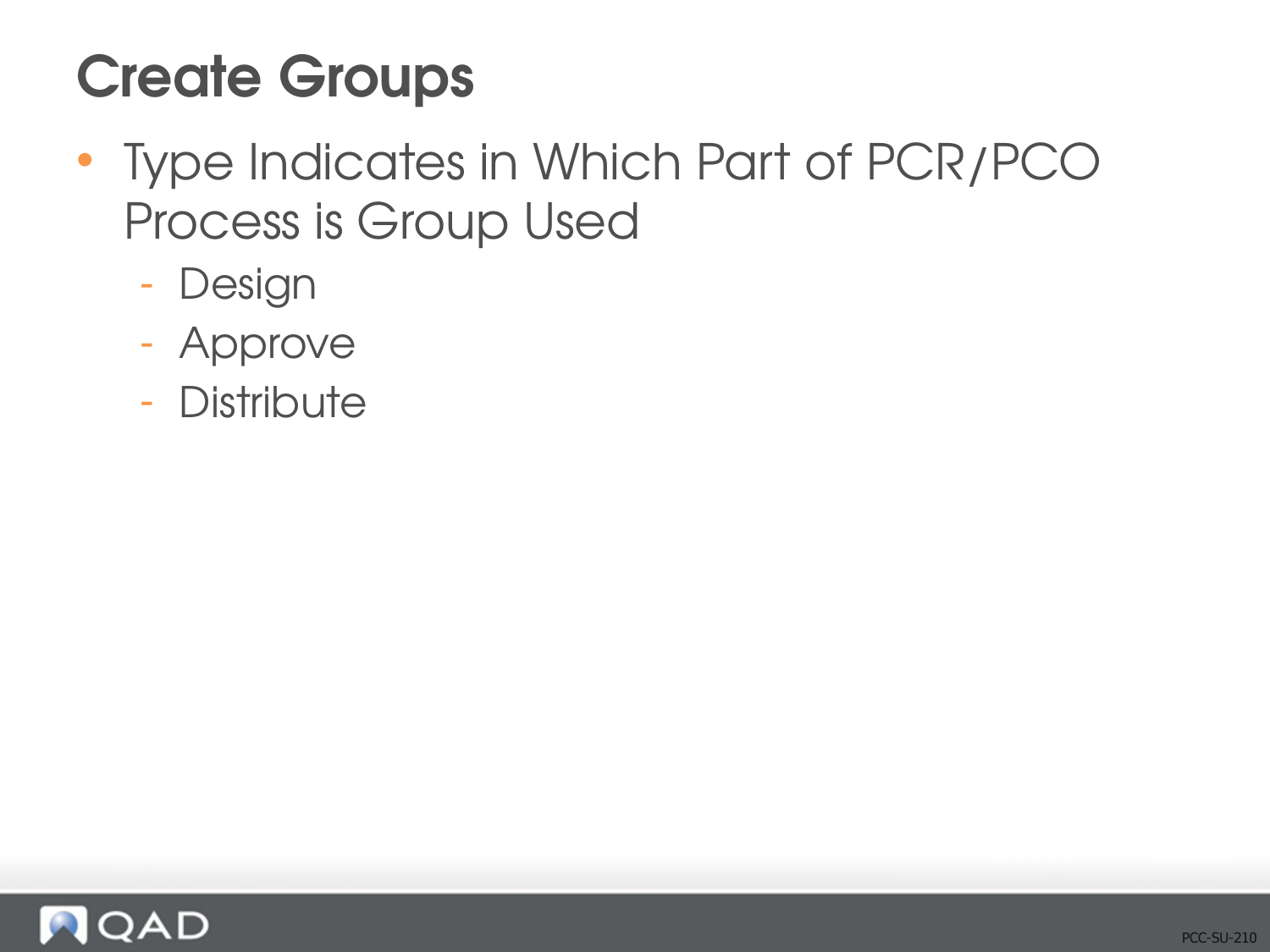

# Create Groups
Type Indicates in Which Part of PCR/PCO Process is Group Used
Design
Approve
Distribute

PCC-SU-210